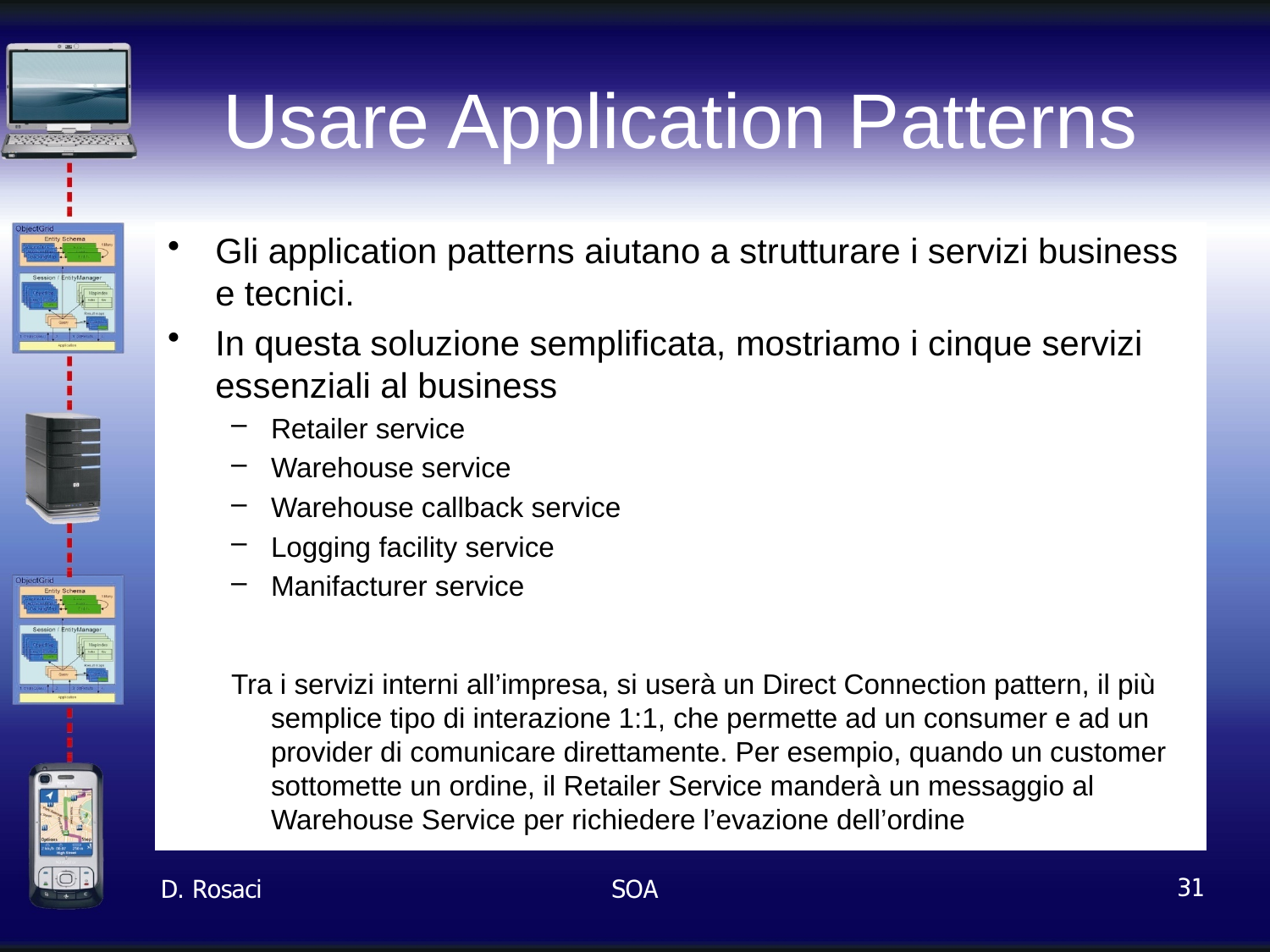

# Usare Application Patterns
Gli application patterns aiutano a strutturare i servizi business e tecnici.
In questa soluzione semplificata, mostriamo i cinque servizi essenziali al business
Retailer service
Warehouse service
Warehouse callback service
Logging facility service
Manifacturer service

Tra i servizi interni all’impresa, si userà un Direct Connection pattern, il più semplice tipo di interazione 1:1, che permette ad un consumer e ad un provider di comunicare direttamente. Per esempio, quando un customer sottomette un ordine, il Retailer Service manderà un messaggio al Warehouse Service per richiedere l’evazione dell’ordine
D. Rosaci
SOA